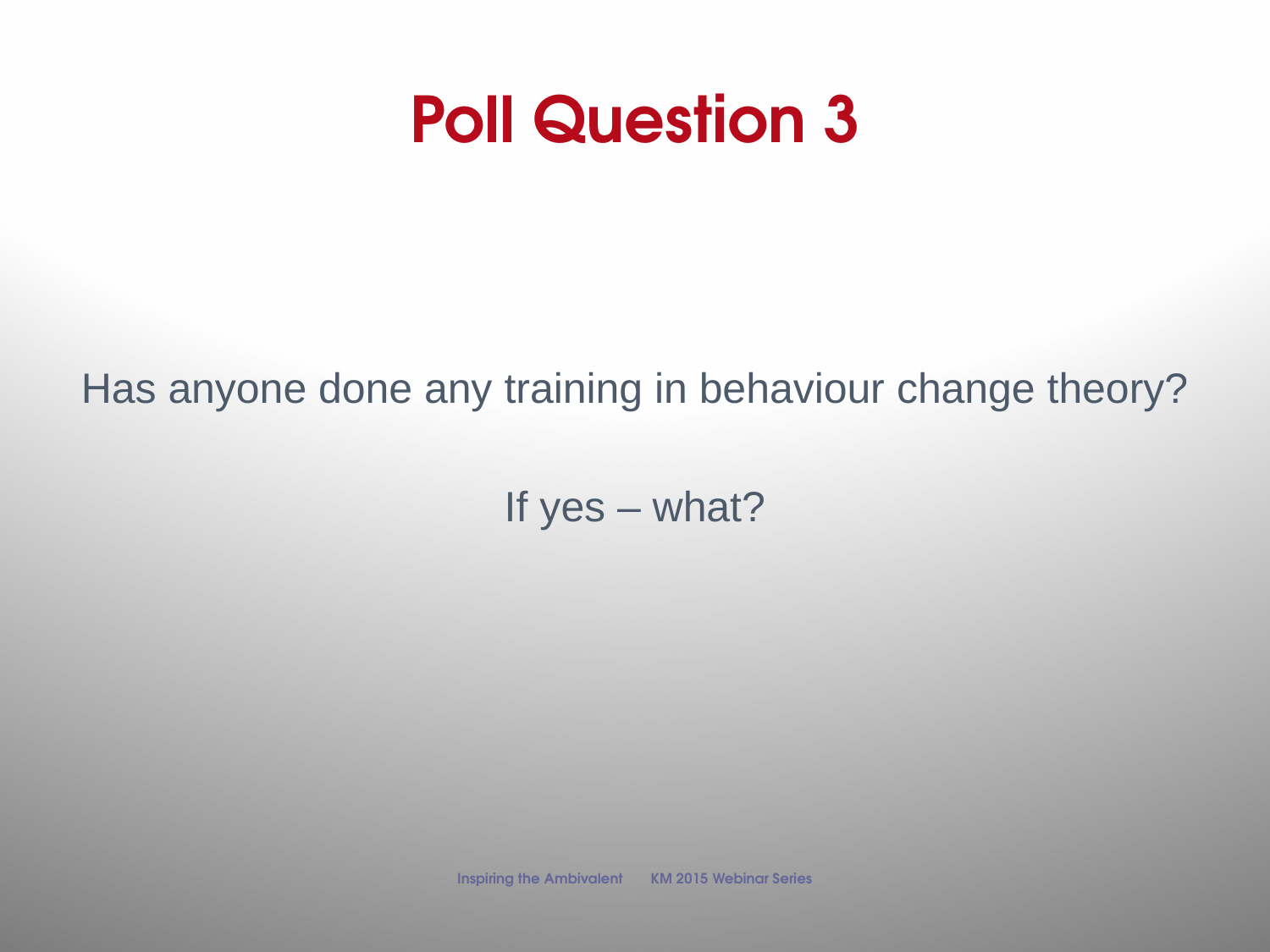

# Poll Question 3

Has anyone done any training in behaviour change theory?

If yes – what?

Inspiring the Ambivalent       KM 2015 Webinar Series